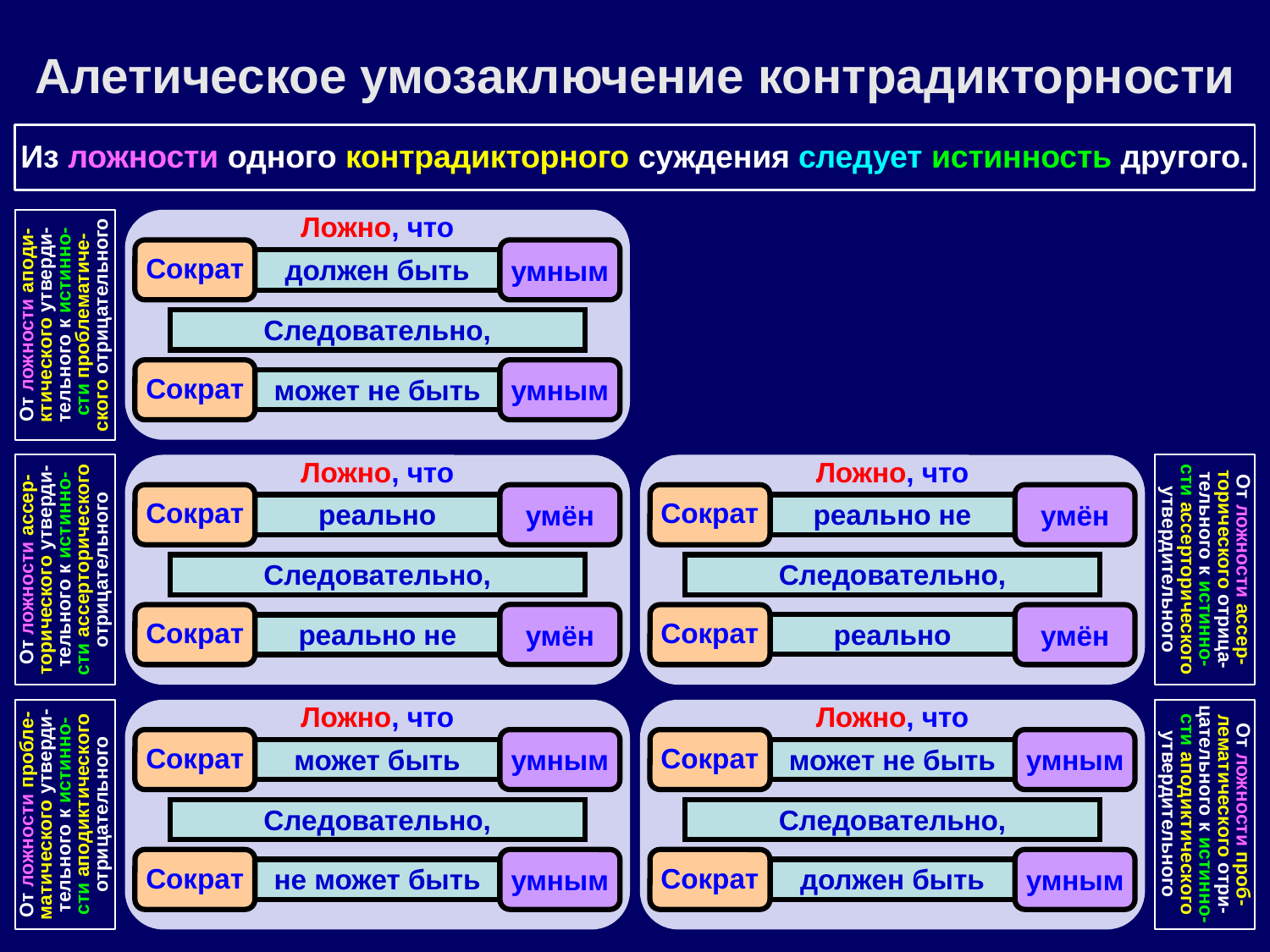

Алетическое умозаключение контрадикторности
Из ложности одного контрадикторного суждения следует истинность другого.
Ложно, что
Сократ
умным
должен быть
От ложности аподи-ктического утверди-тельного к истинно-сти проблематиче-ского отрицательного
Следовательно,
Сократ
умным
может не быть
Ложно, что
Ложно, что
Сократ
умён
Сократ
умён
реально
реально не
От ложности ассер-торического утверди-тельного к истинно-сти ассерторического отрицательного
От ложности ассер-торического отрица-тельного к истинно-сти ассерторического утвердительного
Следовательно,
Следовательно,
умён
Сократ
умён
Сократ
реально
реально не
Ложно, что
Ложно, что
Сократ
умным
Сократ
умным
может быть
может не быть
От ложности пробле-матического утверди-тельного к истинно-сти аподиктического отрицательного
От ложности проб-лематического отри-цательного к истинно-сти аподиктического утвердительного
Следовательно,
Следовательно,
Сократ
умным
Сократ
умным
не может быть
должен быть